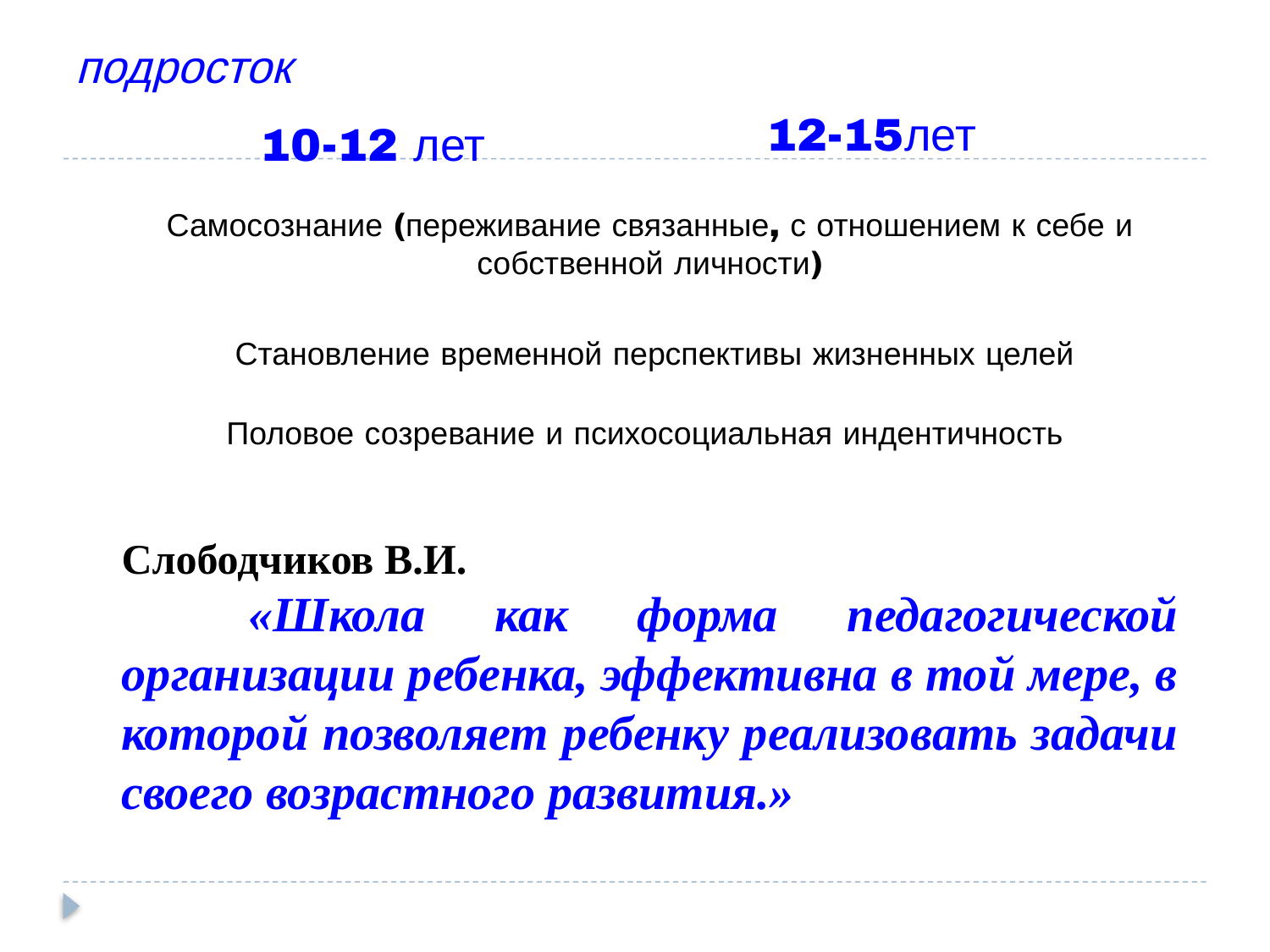

# подросток
12-15лет

10-12 лет

Самосознание (переживание связанные, с отношением к себе и собственной личности)
Становление временной перспективы жизненных целей
Половое созревание и психосоциальная индентичность
Слободчиков В.И.
	«Школа как форма педагогической организации ребенка, эффективна в той мере, в которой позволяет ребенку реализовать задачи своего возрастного развития.»